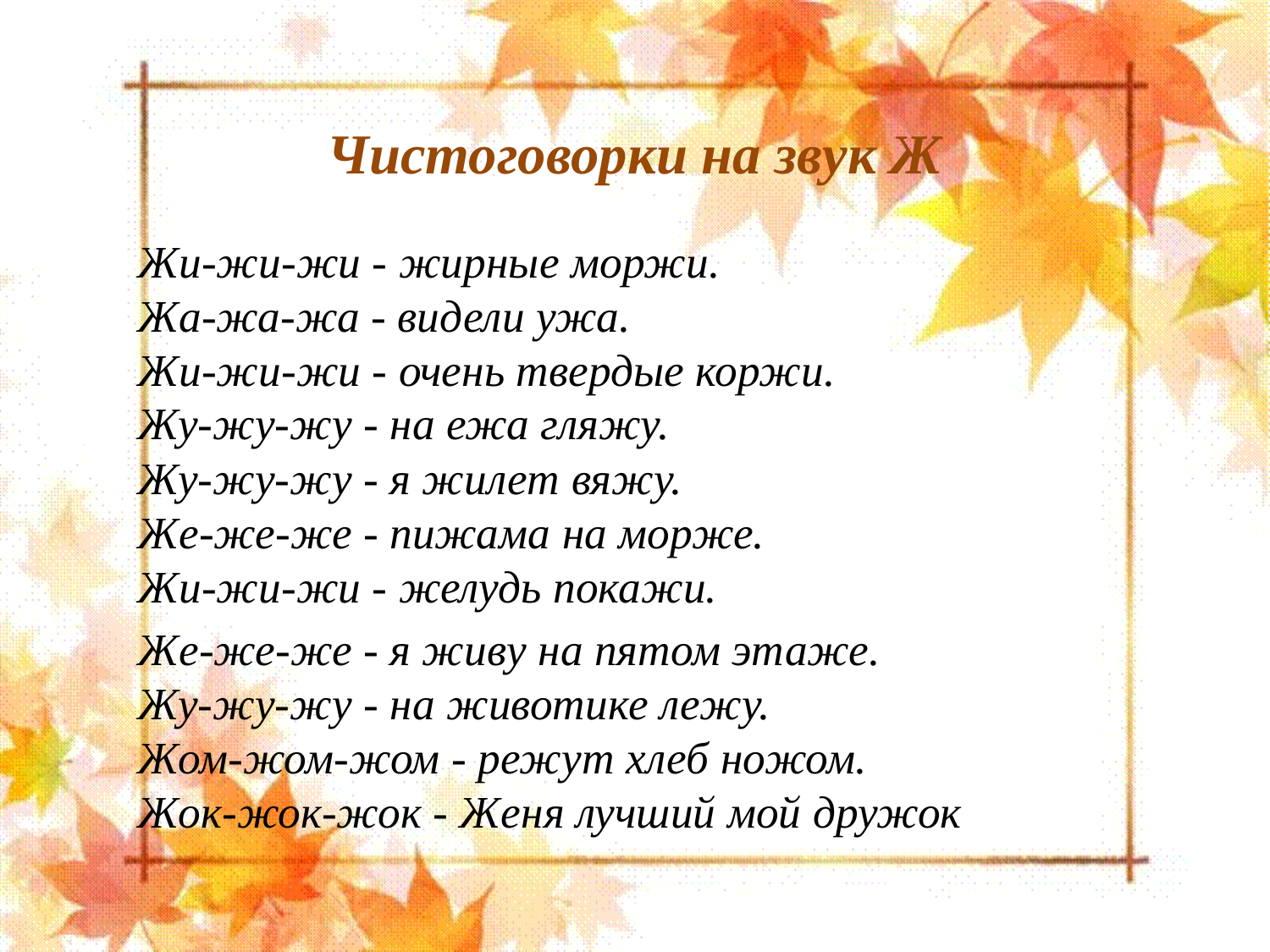

# Чистоговорки на звук Ж
Жи-жи-жи - жирные моржи.
Жа-жа-жа - видели ужа.
Жи-жи-жи - очень твердые коржи.
Жу-жу-жу - на ежа гляжу.
Жу-жу-жу - я жилет вяжу.
Же-же-же - пижама на морже.
Жи-жи-жи - желудь покажи.
Же-же-же - я живу на пятом этаже.
Жу-жу-жу - на животике лежу.
Жом-жом-жом - режут хлеб ножом.
Жок-жок-жок - Женя лучший мой дружок